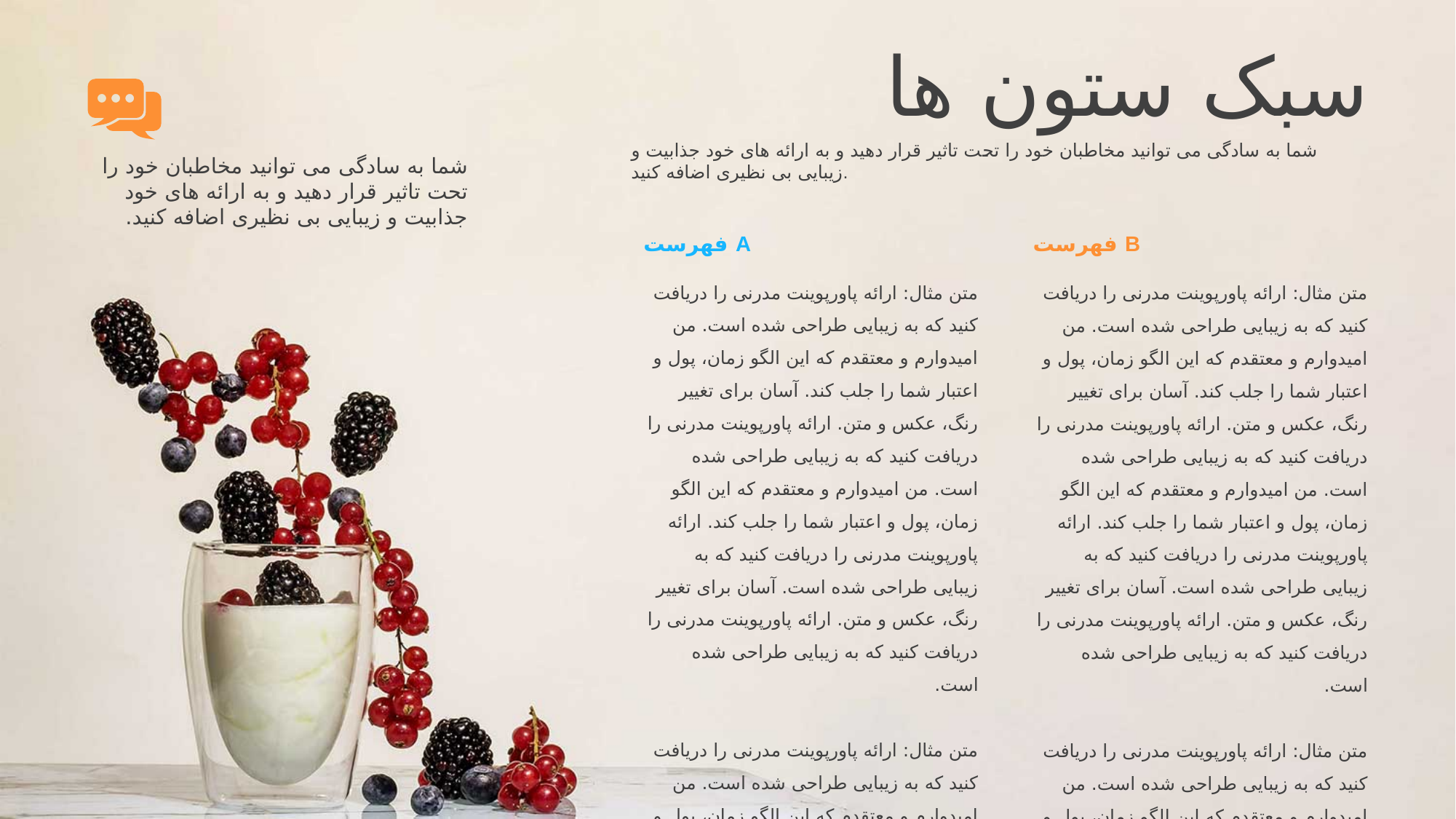

سبک ستون ها

شما به سادگی می توانید مخاطبان خود را تحت تاثیر قرار دهید و به ارائه های خود جذابیت و زیبایی بی نظیری اضافه کنید.
شما به سادگی می توانید مخاطبان خود را تحت تاثیر قرار دهید و به ارائه های خود جذابیت و زیبایی بی نظیری اضافه کنید.
فهرست A
متن مثال: ارائه پاورپوینت مدرنی را دریافت کنید که به زیبایی طراحی شده است. من امیدوارم و معتقدم که این الگو زمان، پول و اعتبار شما را جلب کند. آسان برای تغییر رنگ، عکس و متن. ارائه پاورپوینت مدرنی را دریافت کنید که به زیبایی طراحی شده است. من امیدوارم و معتقدم که این الگو زمان، پول و اعتبار شما را جلب کند. ارائه پاورپوینت مدرنی را دریافت کنید که به زیبایی طراحی شده است. آسان برای تغییر رنگ، عکس و متن. ارائه پاورپوینت مدرنی را دریافت کنید که به زیبایی طراحی شده است.

متن مثال: ارائه پاورپوینت مدرنی را دریافت کنید که به زیبایی طراحی شده است. من امیدوارم و معتقدم که این الگو زمان، پول و اعتبار شما را جلب کند. آسان برای تغییر رنگ، عکس و متن.
فهرست B
متن مثال: ارائه پاورپوینت مدرنی را دریافت کنید که به زیبایی طراحی شده است. من امیدوارم و معتقدم که این الگو زمان، پول و اعتبار شما را جلب کند. آسان برای تغییر رنگ، عکس و متن. ارائه پاورپوینت مدرنی را دریافت کنید که به زیبایی طراحی شده است. من امیدوارم و معتقدم که این الگو زمان، پول و اعتبار شما را جلب کند. ارائه پاورپوینت مدرنی را دریافت کنید که به زیبایی طراحی شده است. آسان برای تغییر رنگ، عکس و متن. ارائه پاورپوینت مدرنی را دریافت کنید که به زیبایی طراحی شده است.

متن مثال: ارائه پاورپوینت مدرنی را دریافت کنید که به زیبایی طراحی شده است. من امیدوارم و معتقدم که این الگو زمان، پول و اعتبار شما را جلب کند. آسان برای تغییر رنگ، عکس و متن.